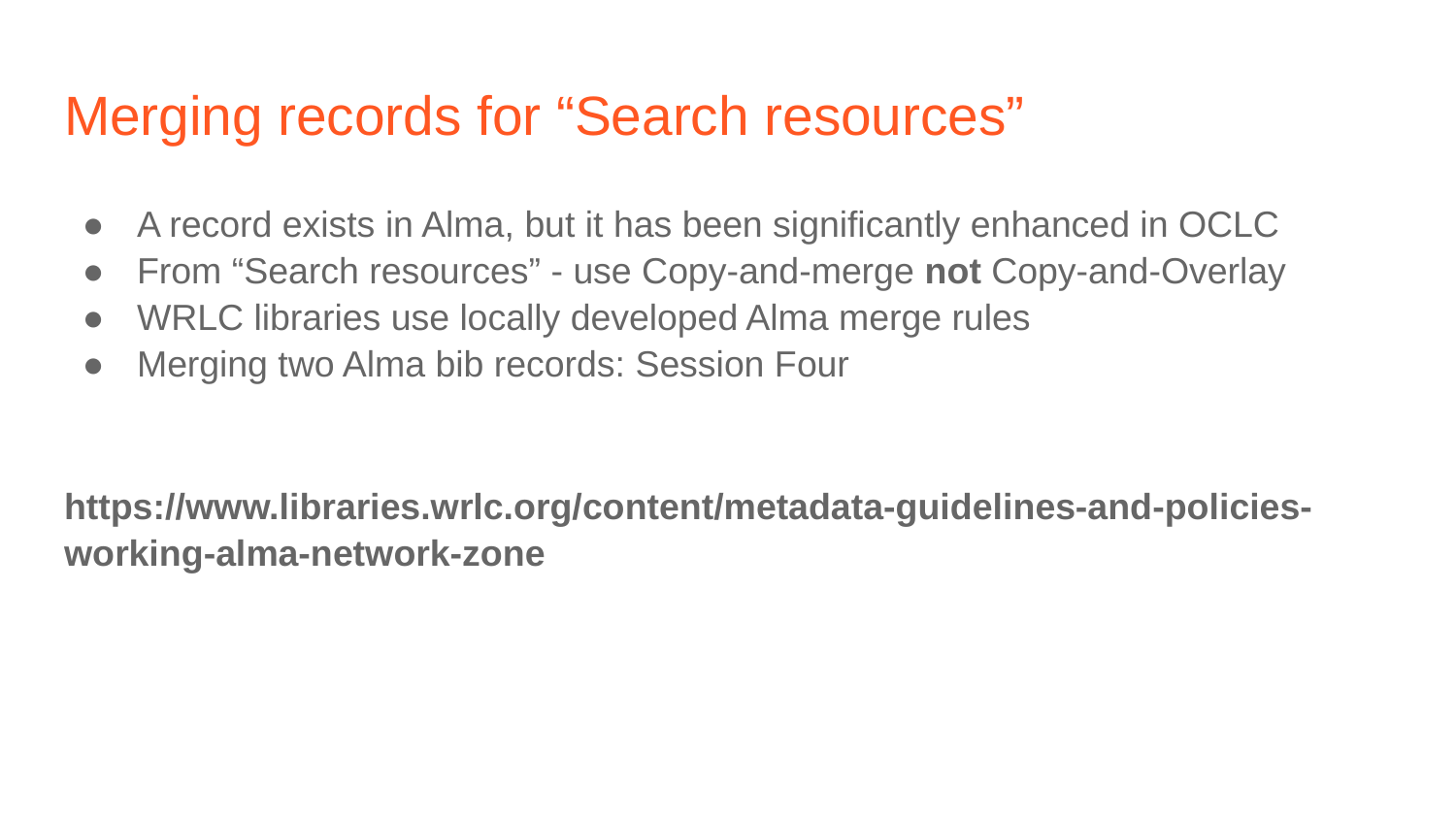

# Merging records for “Search resources”
A record exists in Alma, but it has been significantly enhanced in OCLC
From “Search resources” - use Copy-and-merge not Copy-and-Overlay
WRLC libraries use locally developed Alma merge rules
Merging two Alma bib records: Session Four

https://www.libraries.wrlc.org/content/metadata-guidelines-and-policies-working-alma-network-zone